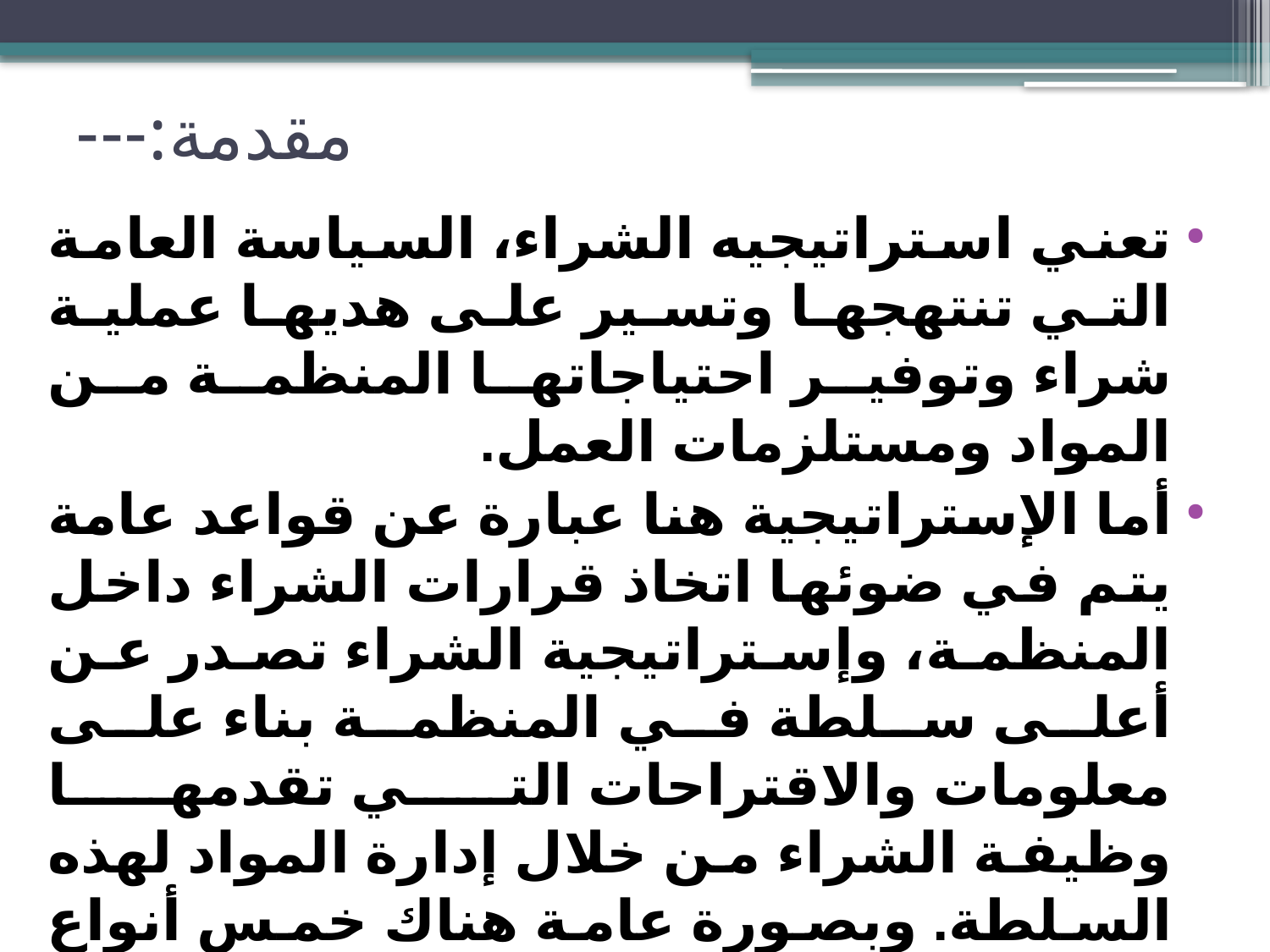

# مقدمة:---
تعني استراتيجيه الشراء، السياسة العامة التي تنتهجها وتسير على هديها عملية شراء وتوفير احتياجاتها المنظمة من المواد ومستلزمات العمل.
أما الإستراتيجية هنا عبارة عن قواعد عامة يتم في ضوئها اتخاذ قرارات الشراء داخل المنظمة، وإستراتيجية الشراء تصدر عن أعلى سلطة في المنظمة بناء على معلومات والاقتراحات التي تقدمها وظيفة الشراء من خلال إدارة المواد لهذه السلطة. وبصورة عامة هناك خمس أنواع معروفة لإستراتيجية الشراء يمكن للمنظمات الصناعية أن تتبنى أحداها او أكثر بأن واحد وذلك حسب ظروفها الخاصة وظروف السوق السائدة والحالة الاقتصادية العامة